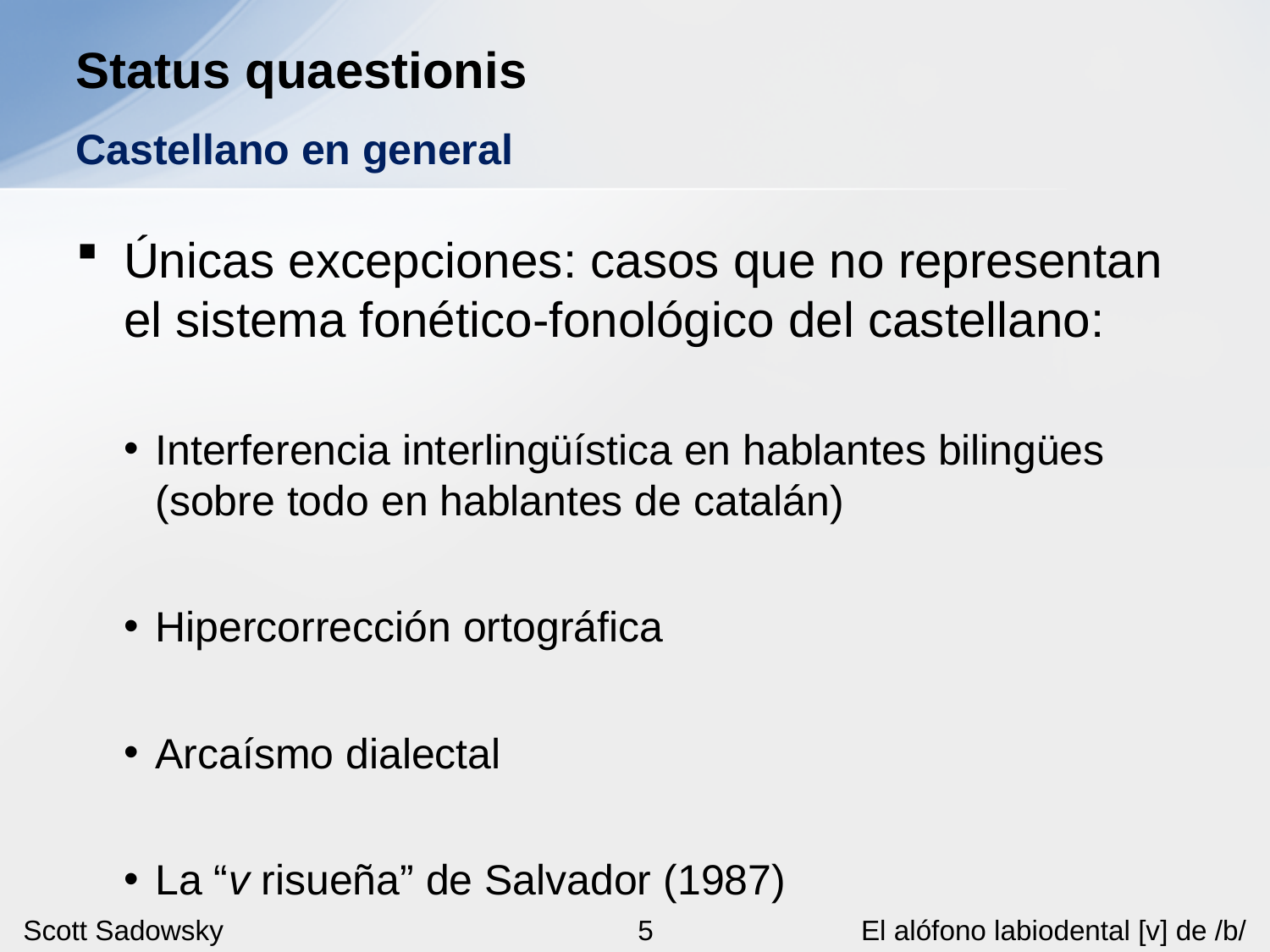

# Status quaestionis
Castellano en general
Únicas excepciones: casos que no representan el sistema fonético-fonológico del castellano:

Interferencia interlingüística en hablantes bilingües (sobre todo en hablantes de catalán)

Hipercorrección ortográfica

Arcaísmo dialectal

La “v risueña” de Salvador (1987)

Scott Sadowsky
5
El alófono labiodental [v] de /b/